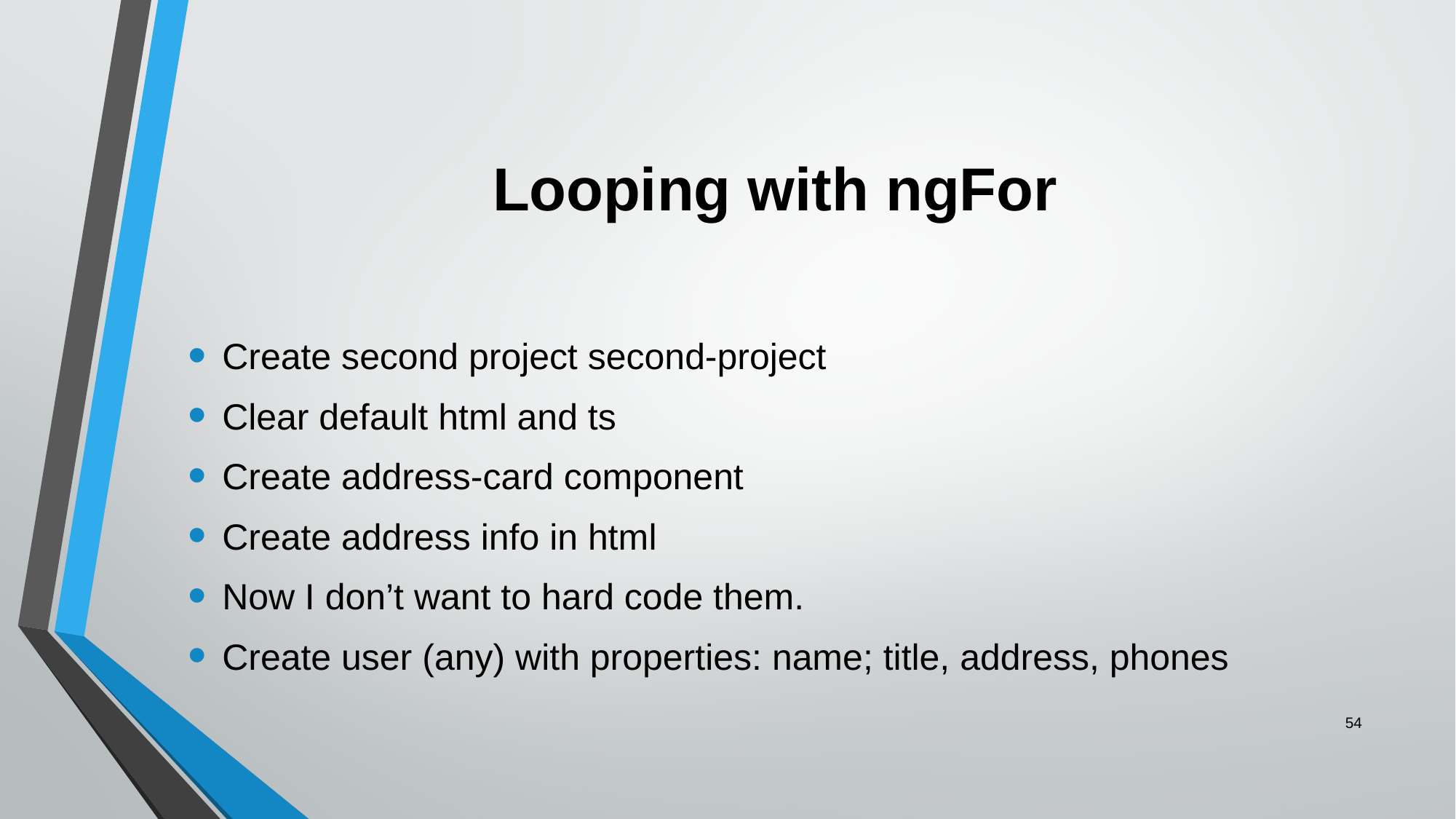

# Looping with ngFor
Create second project second-project
Clear default html and ts
Create address-card component
Create address info in html
Now I don’t want to hard code them.
Create user (any) with properties: name; title, address, phones
54